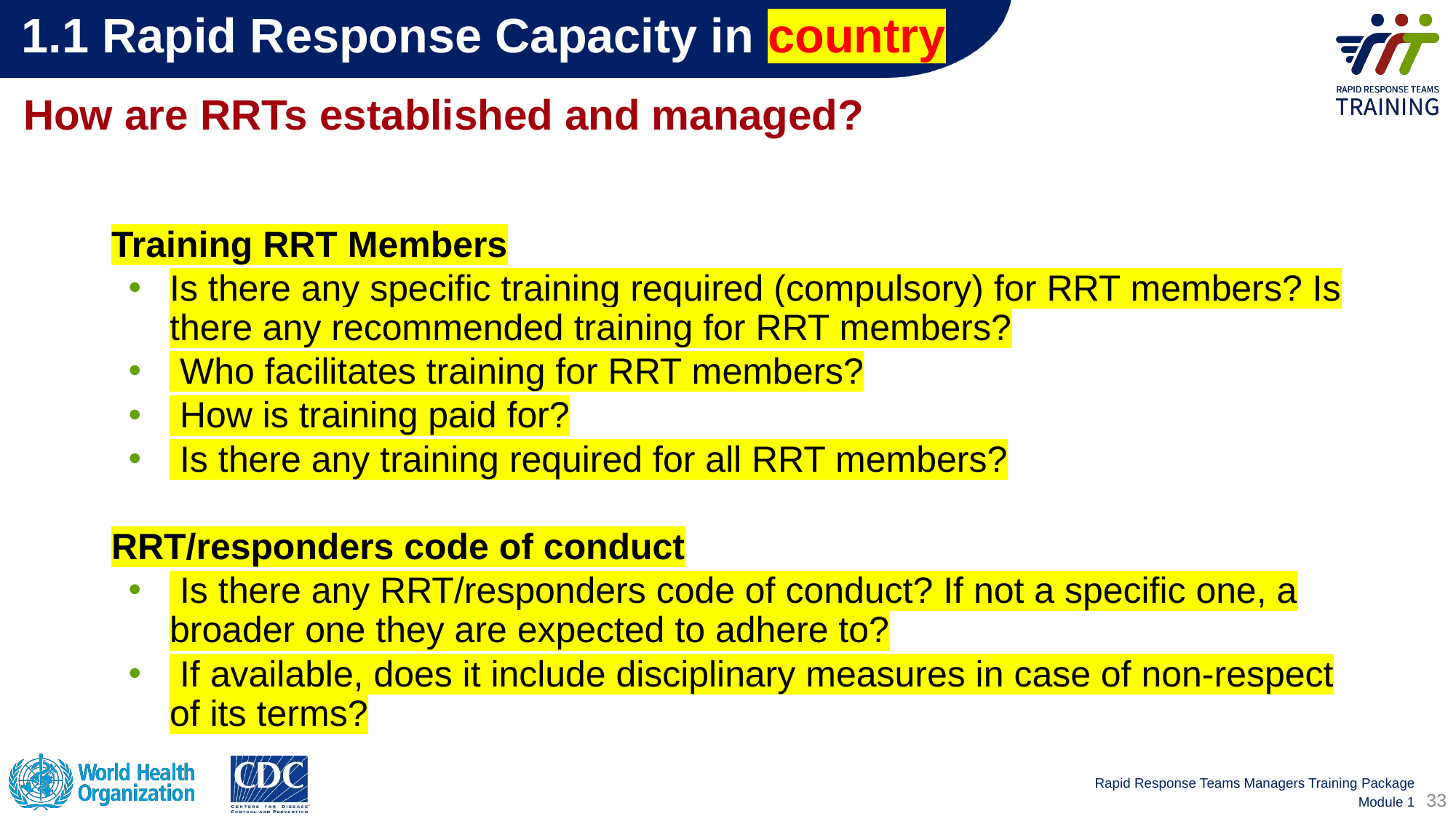

1.1 Rapid Response Capacity in country

How are RRTs established and managed?

Training RRT Members
Is there any specific training required (compulsory) for RRT members? Is there any recommended training for RRT members?
 Who facilitates training for RRT members?
 How is training paid for?
 Is there any training required for all RRT members?

RRT/responders code of conduct
 Is there any RRT/responders code of conduct? If not a specific one, a broader one they are expected to adhere to?
 If available, does it include disciplinary measures in case of non-respect of its terms?
33